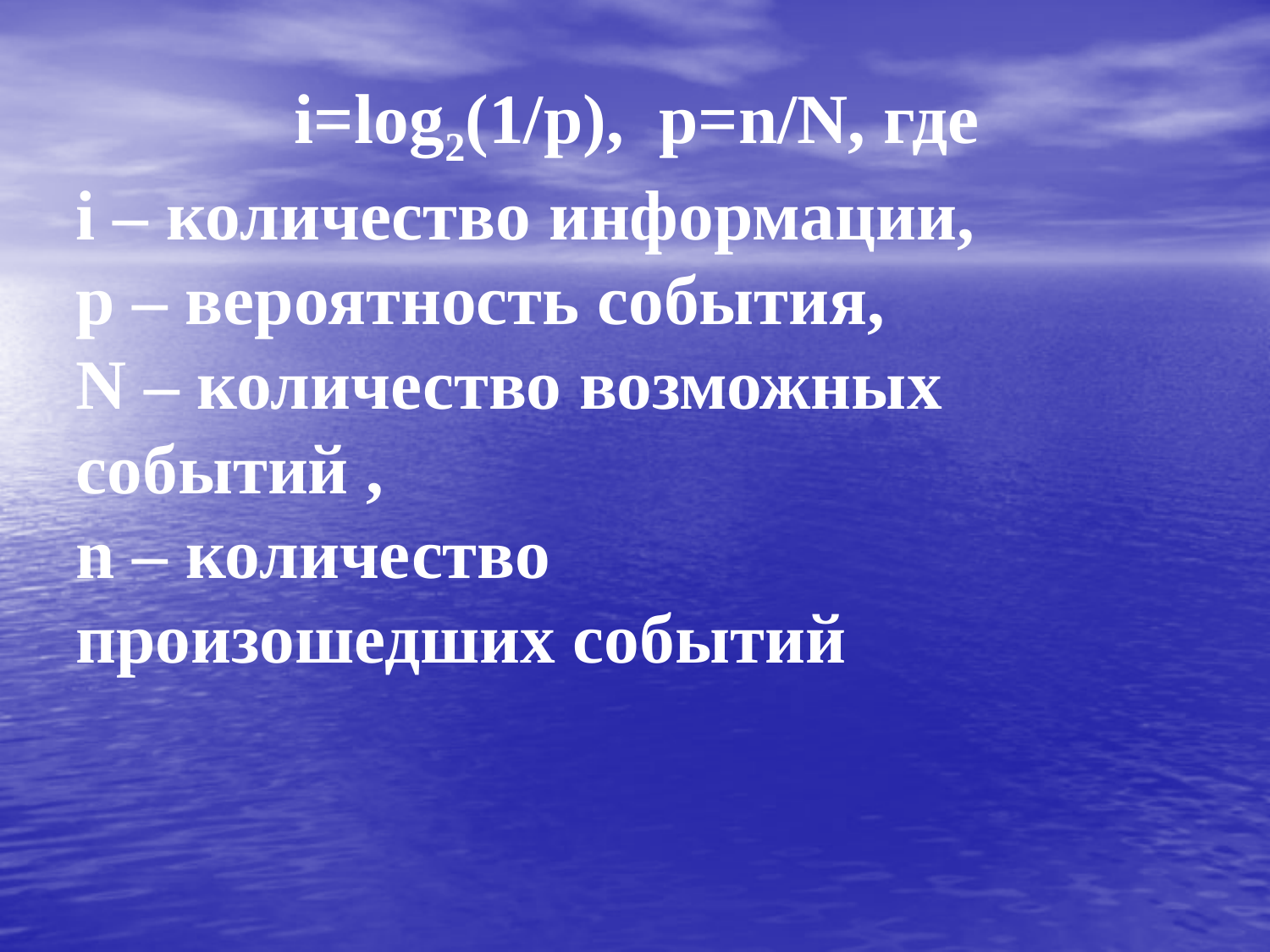

i=log2(1/p),  p=n/N, где
i – количество информации,
p – вероятность события,
N – количество возможных событий ,
n – количество
произошедших событий